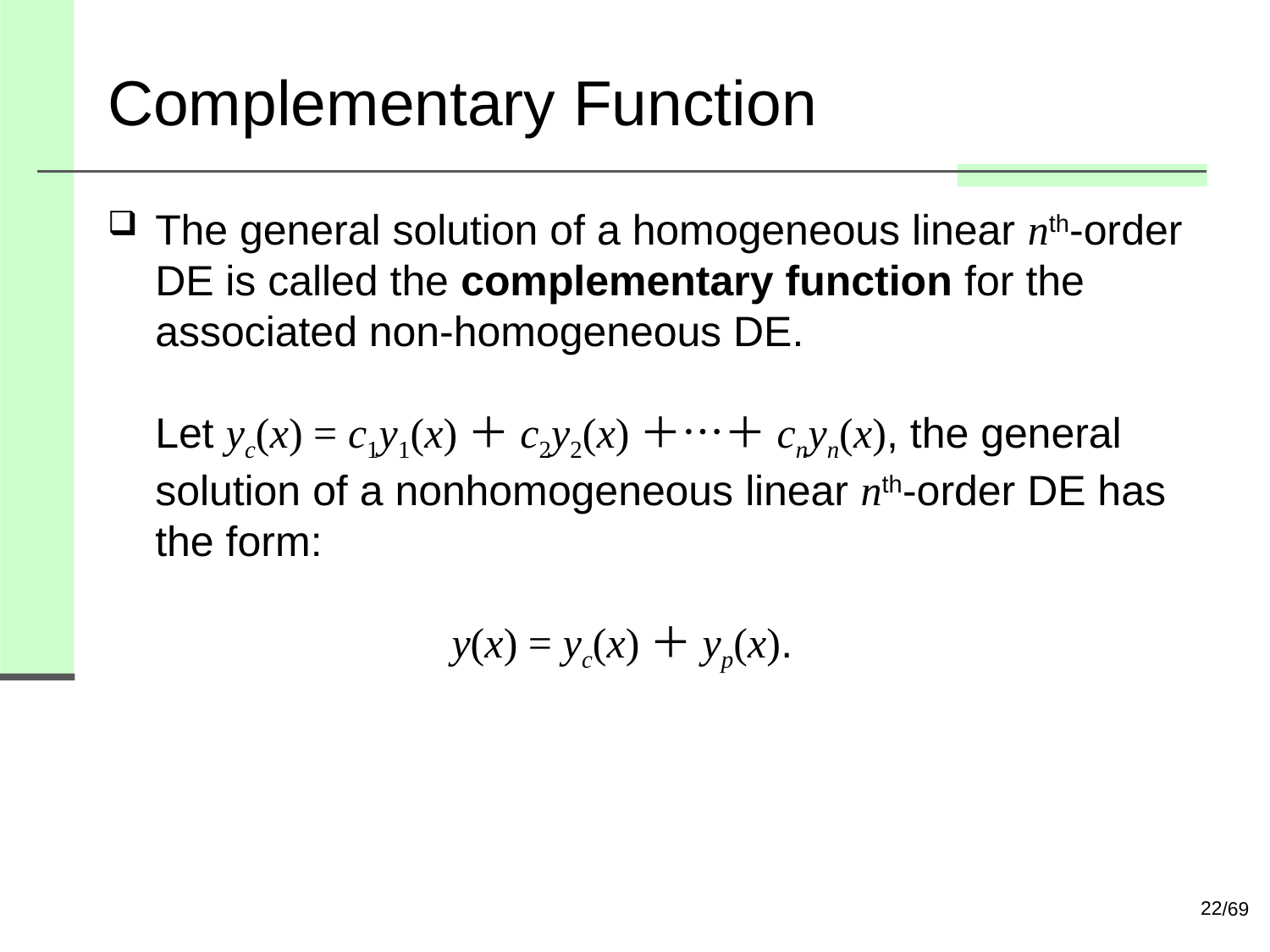

# Complementary Function
The general solution of a homogeneous linear nth-order DE is called the complementary function for the associated non-homogeneous DE.
Let yc(x) = c1y1(x)＋c2y2(x)＋…＋cnyn(x), the general solution of a nonhomogeneous linear nth-order DE has the form:
                         y(x) = yc(x)＋yp(x).
22